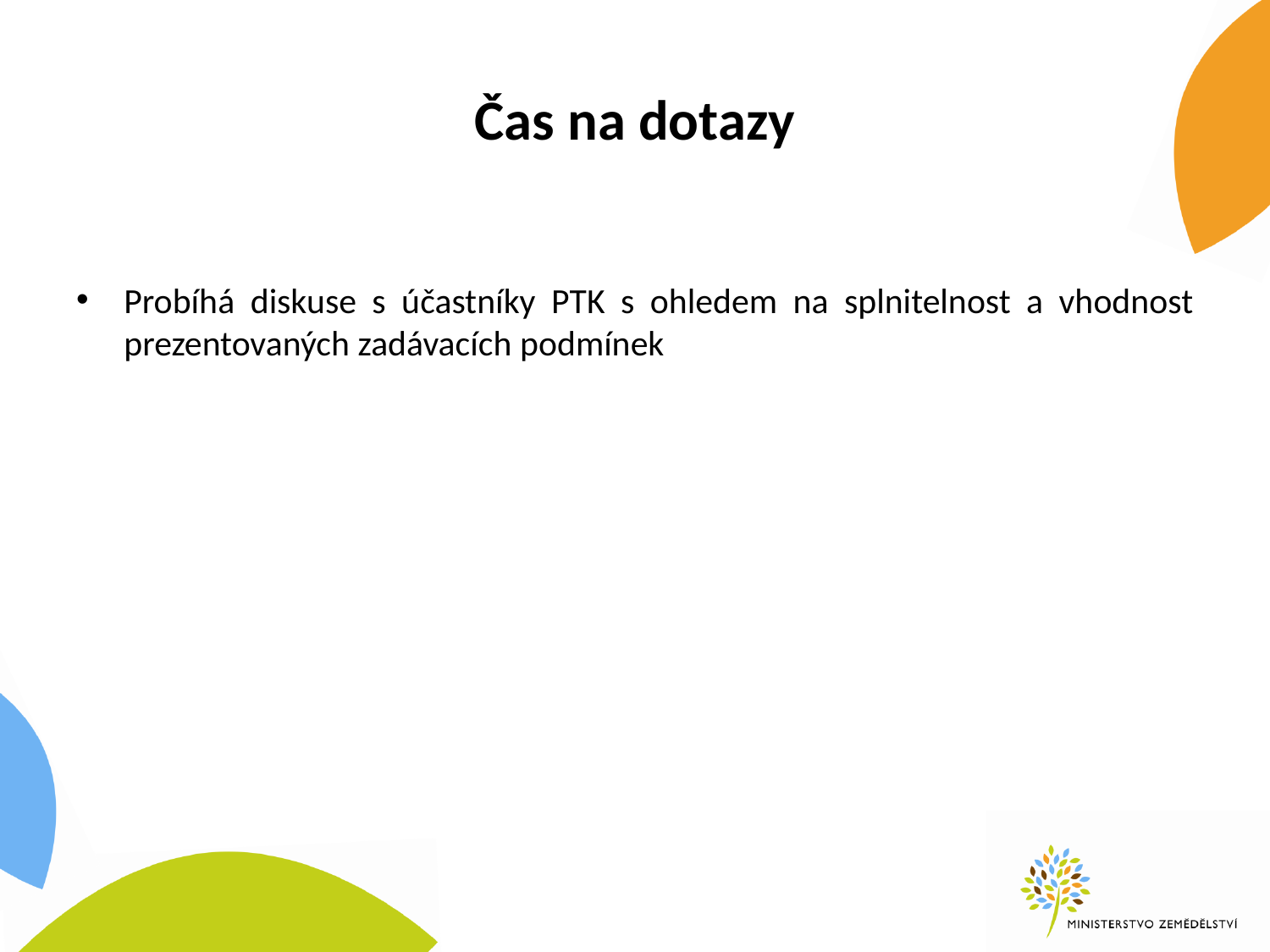

# Čas na dotazy

Probíhá diskuse s účastníky PTK s ohledem na splnitelnost a vhodnost prezentovaných zadávacích podmínek